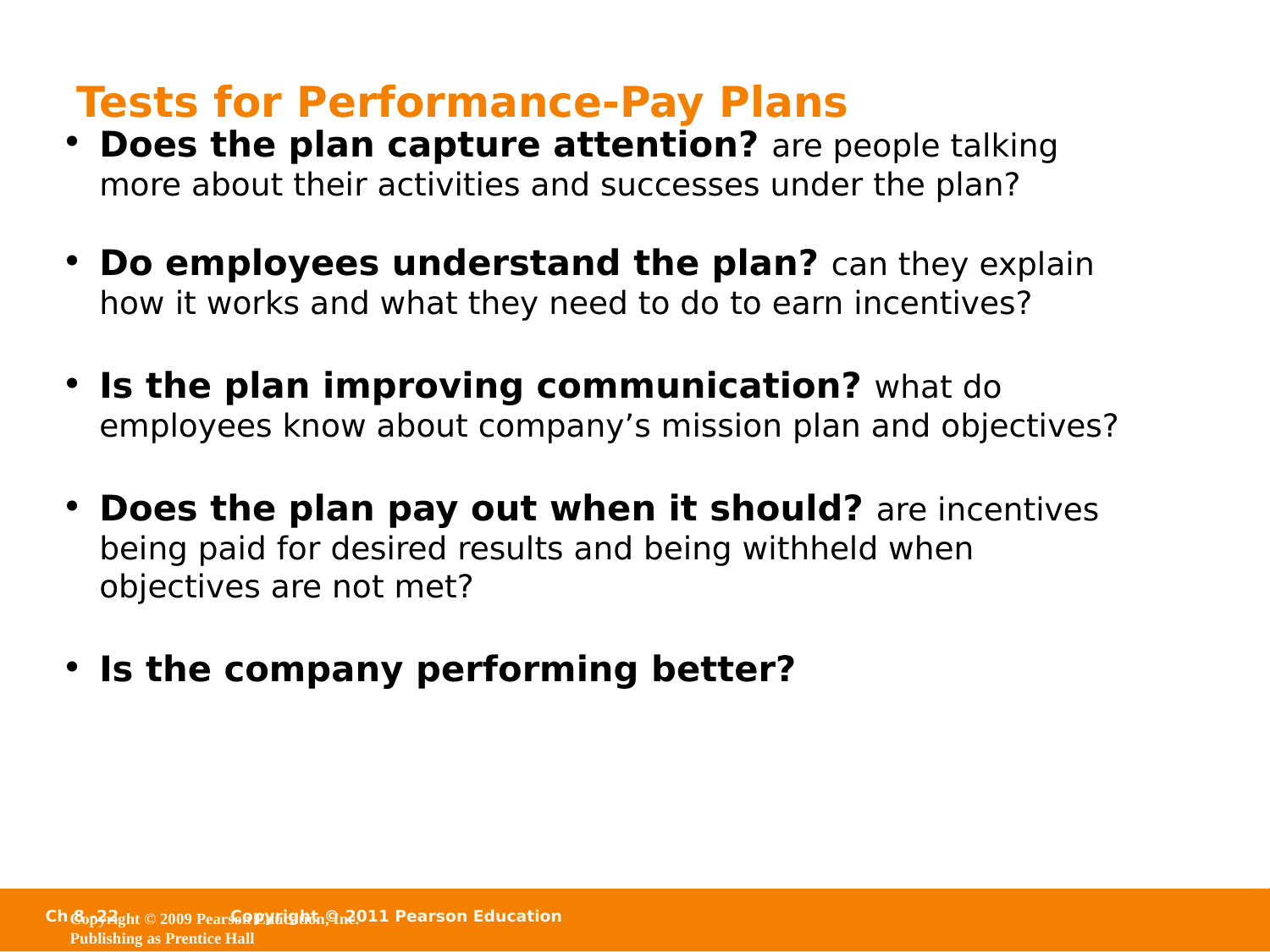

Tests for Performance-Pay Plans
Does the plan capture attention? are people talking more about their activities and successes under the plan?

Do employees understand the plan? can they explain how it works and what they need to do to earn incentives?

Is the plan improving communication? what do employees know about company’s mission plan and objectives?

Does the plan pay out when it should? are incentives being paid for desired results and being withheld when objectives are not met?

Is the company performing better?
Ch 8 -22
Copyright © 2011 Pearson Education